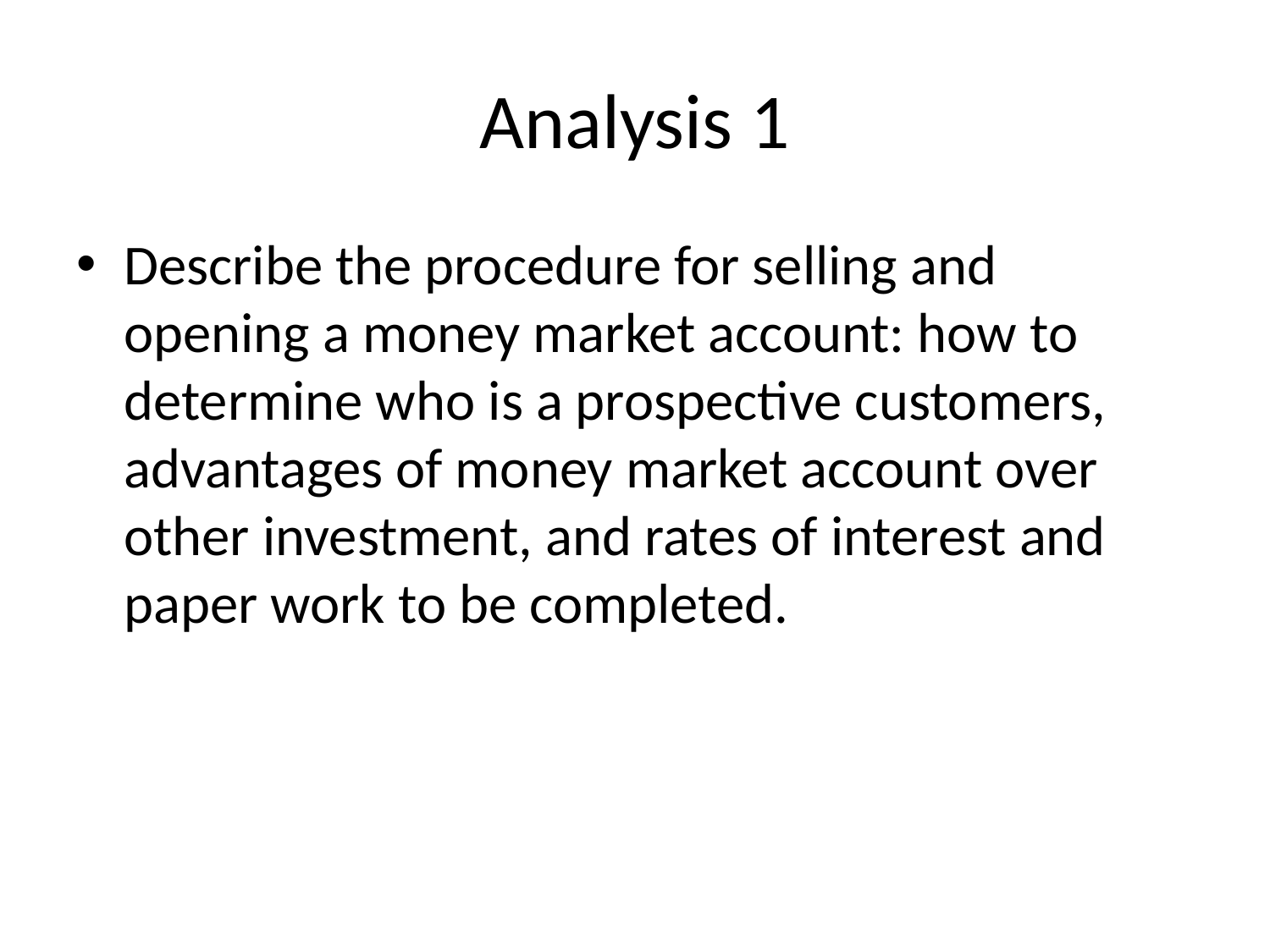

# Analysis 1
Describe the procedure for selling and opening a money market account: how to determine who is a prospective customers, advantages of money market account over other investment, and rates of interest and paper work to be completed.